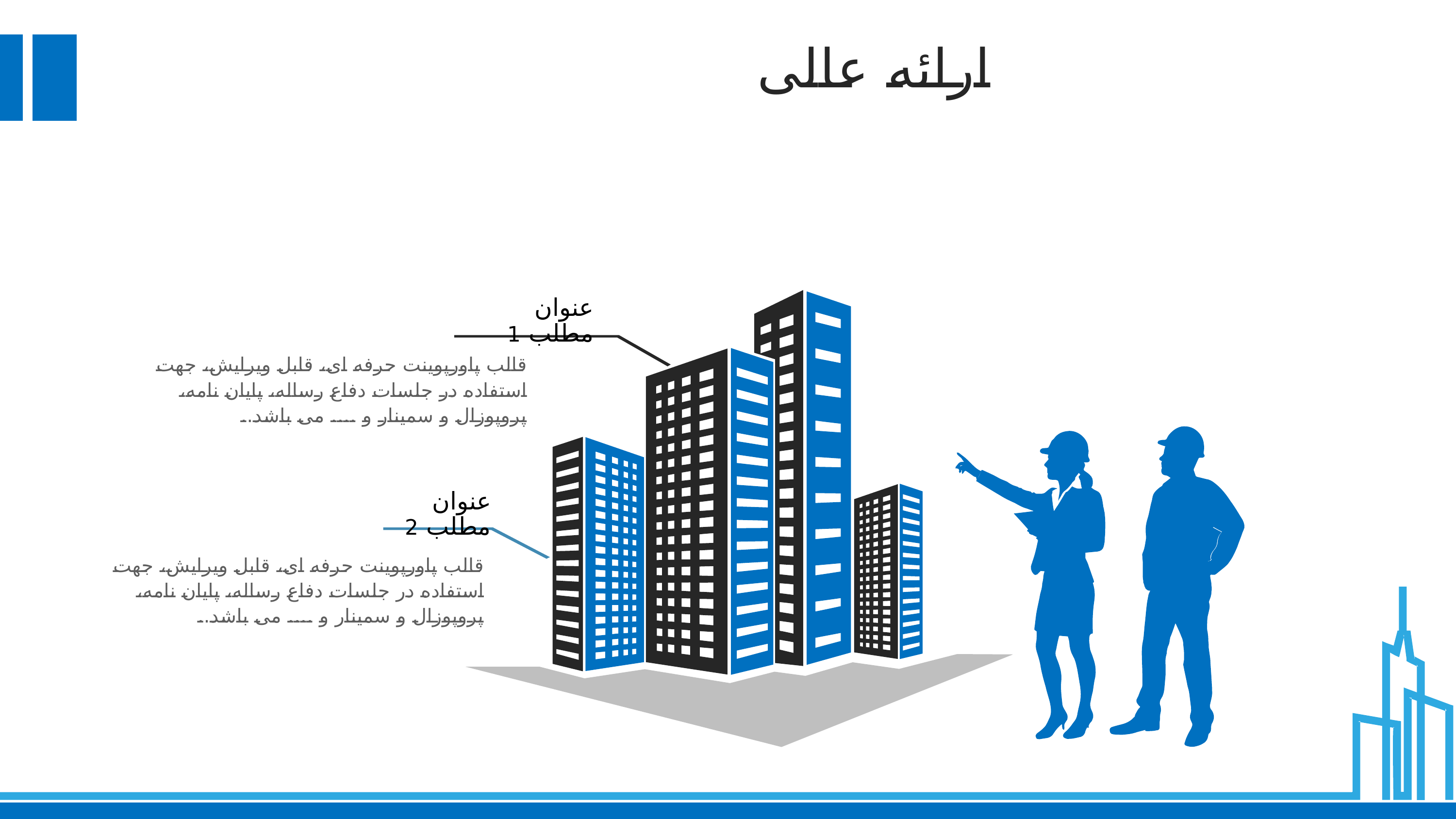

ارائه عالی

عنوان مطلب 1

قالب پاورپوینت حرفه ای، قابل ویرایش، جهت استفاده در جلسات دفاع رساله، پایان نامه، پروپوزال و سمینار و .... می باشد..

عنوان مطلب 2

قالب پاورپوینت حرفه ای، قابل ویرایش، جهت استفاده در جلسات دفاع رساله، پایان نامه، پروپوزال و سمینار و .... می باشد..